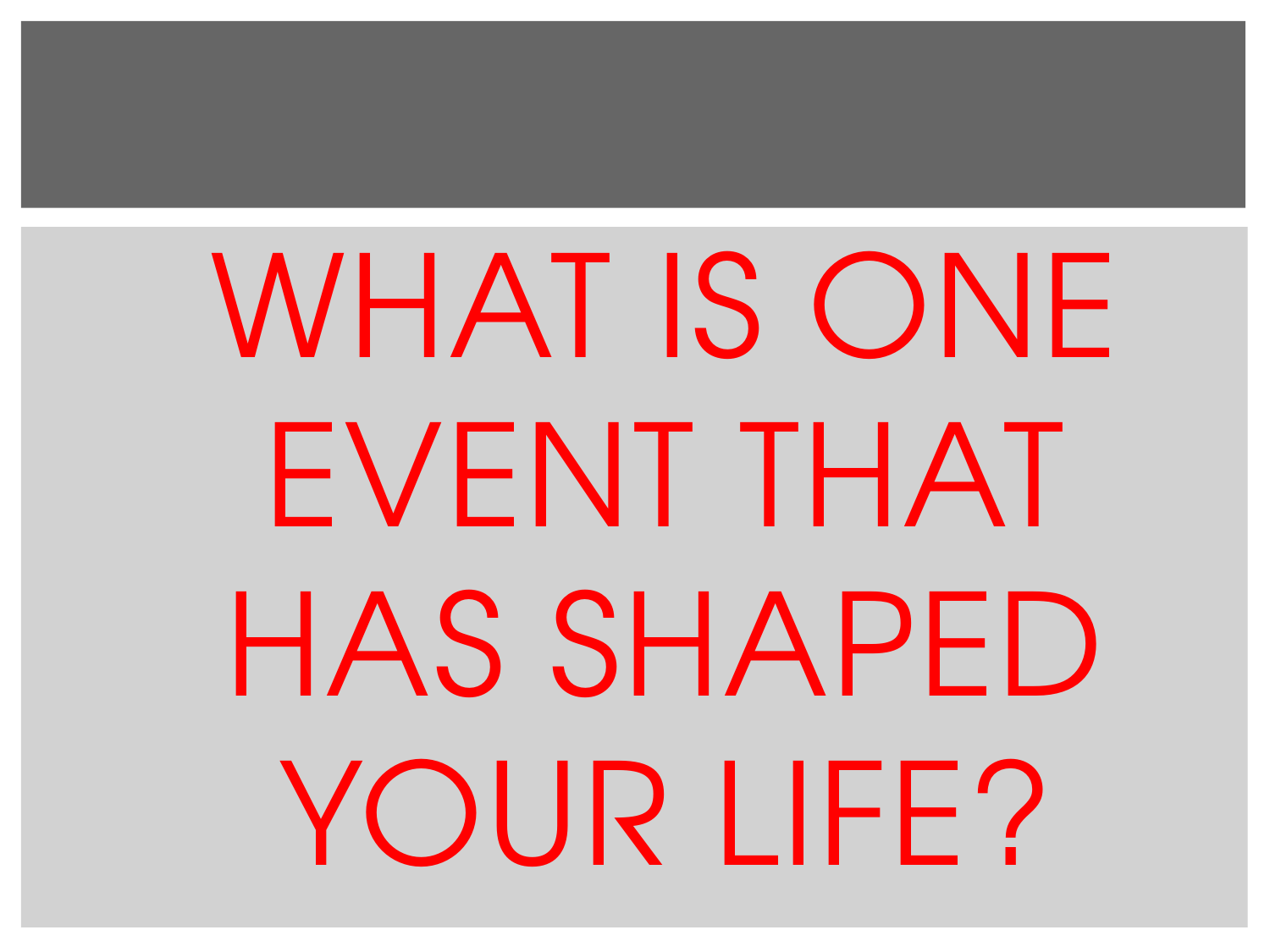

# What is One event that has shaped your life?